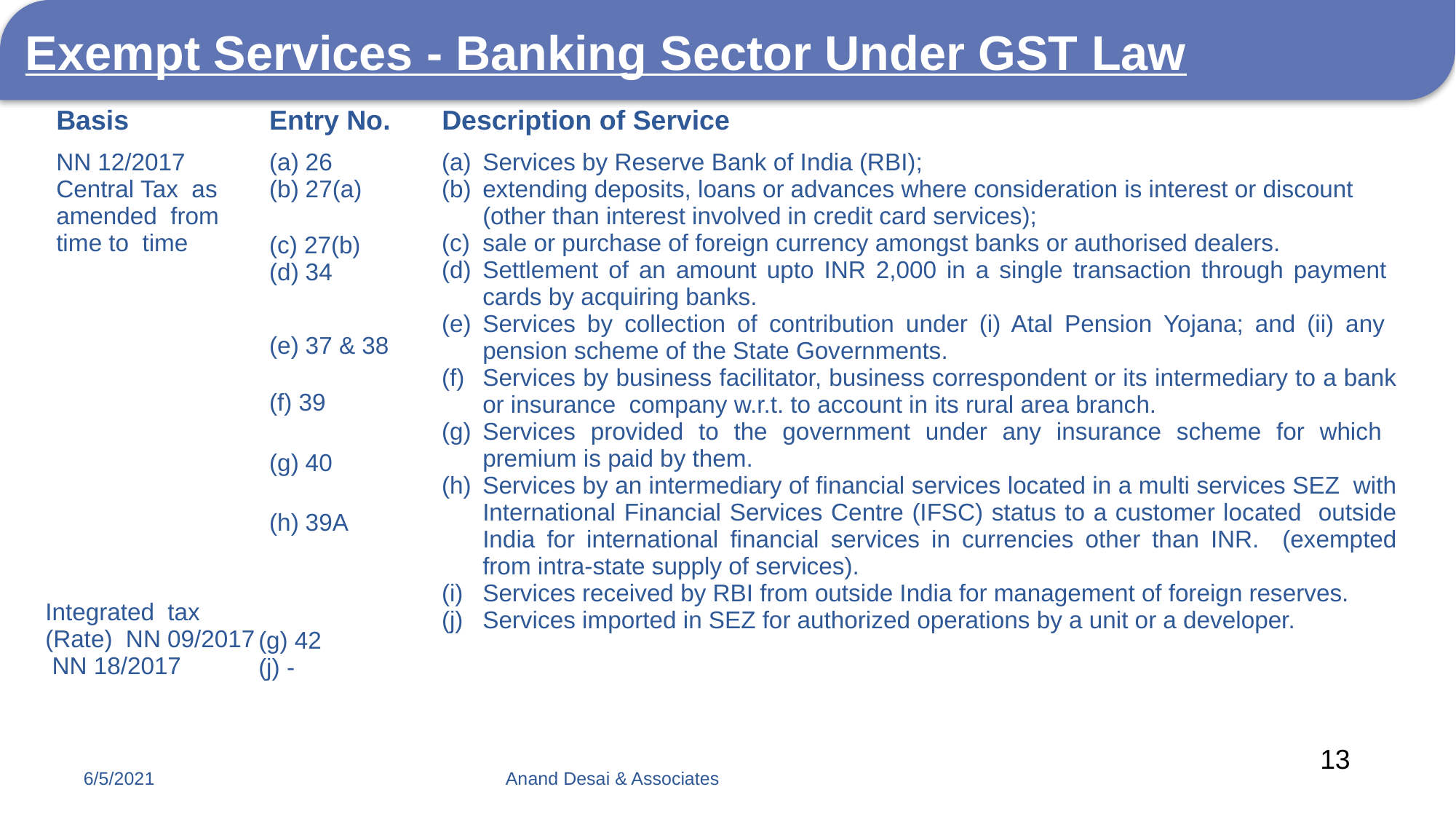

Exempt Services - Banking Sector Under GST Law
|  |  |  |  |  |  |  |
| --- | --- | --- | --- | --- | --- | --- |
| Basis | Entry No. | Description of Service |  |  |  |  |
| NN 12/2017 Central Tax as amended from time to time | (a) 26 (b) 27(a) (c) 27(b) (d) 34 | Services by Reserve Bank of India (RBI); extending deposits, loans or advances where consideration is interest or discount (other than interest involved in credit card services); sale or purchase of foreign currency amongst banks or authorised dealers. Settlement of an amount upto INR 2,000 in a single transaction through payment cards by acquiring banks. Services by collection of contribution under (i) Atal Pension Yojana; and (ii) any pension scheme of the State Governments. Services by business facilitator, business correspondent or its intermediary to a bank or insurance company w.r.t. to account in its rural area branch. Services provided to the government under any insurance scheme for which premium is paid by them. Services by an intermediary of financial services located in a multi services SEZ with International Financial Services Centre (IFSC) status to a customer located outside India for international financial services in currencies other than INR. (exempted from intra-state supply of services). Services received by RBI from outside India for management of foreign reserves. Services imported in SEZ for authorized operations by a unit or a developer. |  |  |  |  |
|  | (e) 37 & 38 |  |  |  |  |  |
|  | (f) 39 |  |  |  |  |  |
|  | (g) 40 |  |  |  |  |  |
|  | (h) 39A |  |  |  |  |  |
| Integrated tax (Rate) NN 09/2017 NN 18/2017 | (g) 42 (j) - |  |  |  |  |  |
13
6/5/2021
Anand Desai & Associates